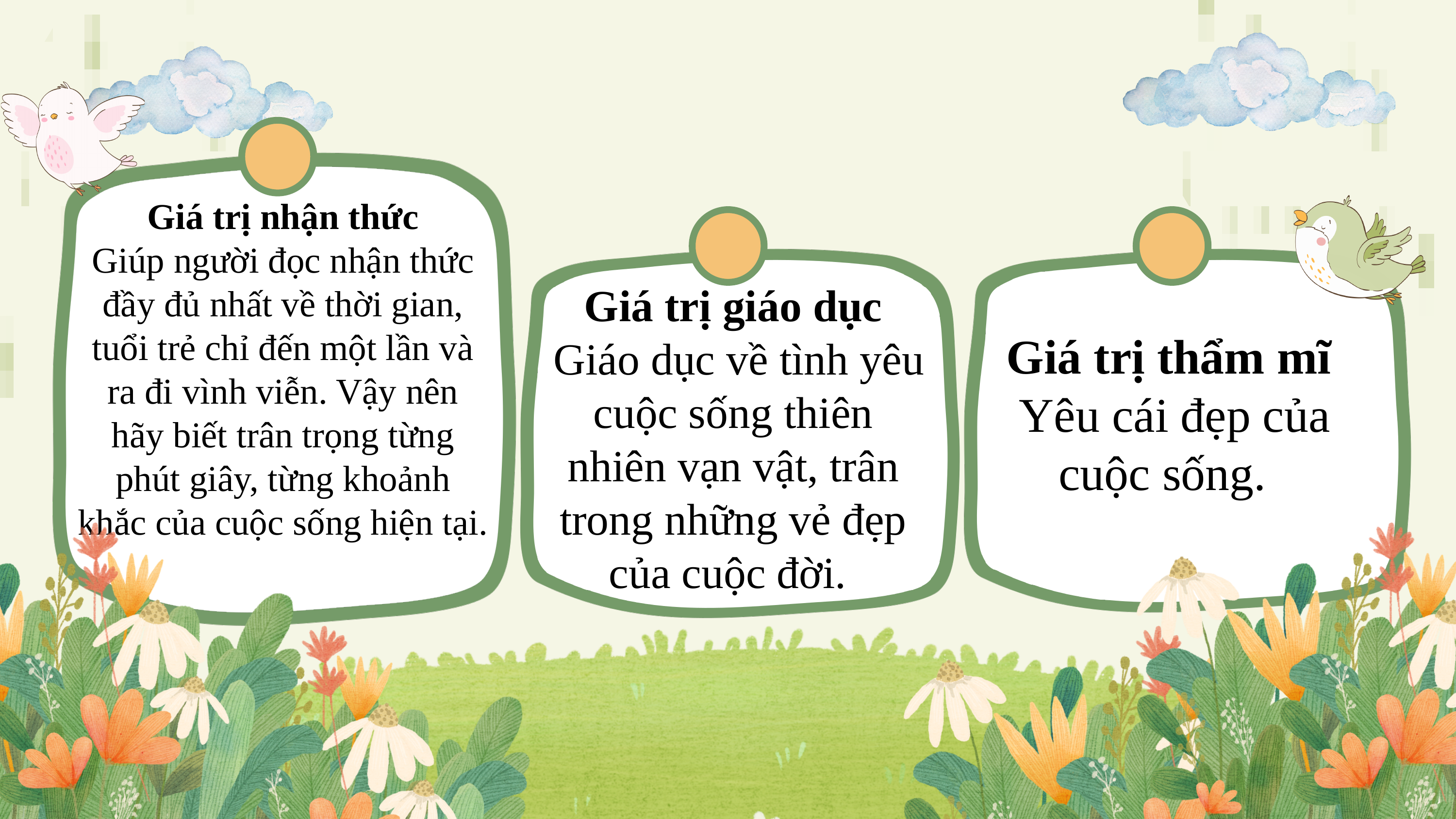

Giá trị nhận thức
Giúp người đọc nhận thức đầy đủ nhất về thời gian, tuổi trẻ chỉ đến một lần và ra đi vình viễn. Vậy nên hãy biết trân trọng từng phút giây, từng khoảnh khắc của cuộc sống hiện tại.

Giá trị giáo dục
 Giáo dục về tình yêu cuộc sống thiên nhiên vạn vật, trân trong những vẻ đẹp của cuộc đời.
Giá trị thẩm mĩ
 Yêu cái đẹp của cuộc sống.